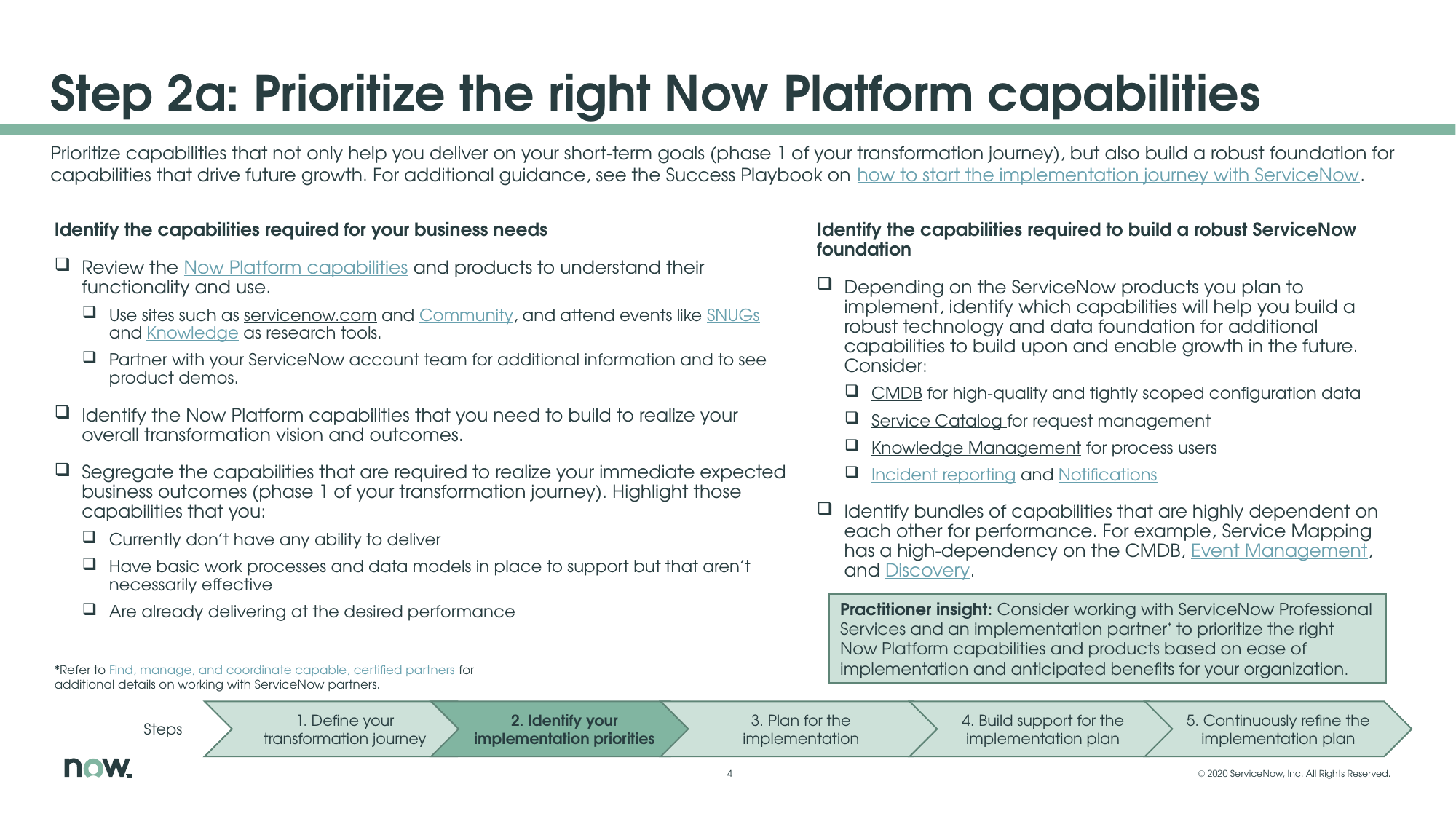

# Step 2a: Prioritize the right Now Platform capabilities

Prioritize capabilities that not only help you deliver on your short-term goals (phase 1 of your transformation journey), but also build a robust foundation for capabilities that drive future growth. For additional guidance, see the Success Playbook on how to start the implementation journey with ServiceNow.
Identify the capabilities required for your business needs
Review the Now Platform capabilities and products to understand their functionality and use.
Use sites such as servicenow.com and Community, and attend events like SNUGs and Knowledge as research tools.
Partner with your ServiceNow account team for additional information and to see product demos.
Identify the Now Platform capabilities that you need to build to realize your overall transformation vision and outcomes.
Segregate the capabilities that are required to realize your immediate expected business outcomes (phase 1 of your transformation journey). Highlight those capabilities that you:
Currently don’t have any ability to deliver
Have basic work processes and data models in place to support but that aren’t necessarily effective
Are already delivering at the desired performance
Identify the capabilities required to build a robust ServiceNow foundation
Depending on the ServiceNow products you plan to implement, identify which capabilities will help you build a robust technology and data foundation for additional capabilities to build upon and enable growth in the future. Consider:
CMDB for high-quality and tightly scoped configuration data
Service Catalog for request management
Knowledge Management for process users
Incident reporting and Notifications
Identify bundles of capabilities that are highly dependent on each other for performance. For example, Service Mapping has a high-dependency on the CMDB, Event Management, and Discovery.
Practitioner insight: Consider working with ServiceNow Professional Services and an implementation partner* to prioritize the right Now Platform capabilities and products based on ease of implementation and anticipated benefits for your organization.
*Refer to Find, manage, and coordinate capable, certified partners for additional details on working with ServiceNow partners.
Steps
1. Define your transformation journey
2. Identify your implementation priorities
3. Plan for the implementation
4. Build support for the implementation plan
5. Continuously refine the implementation plan